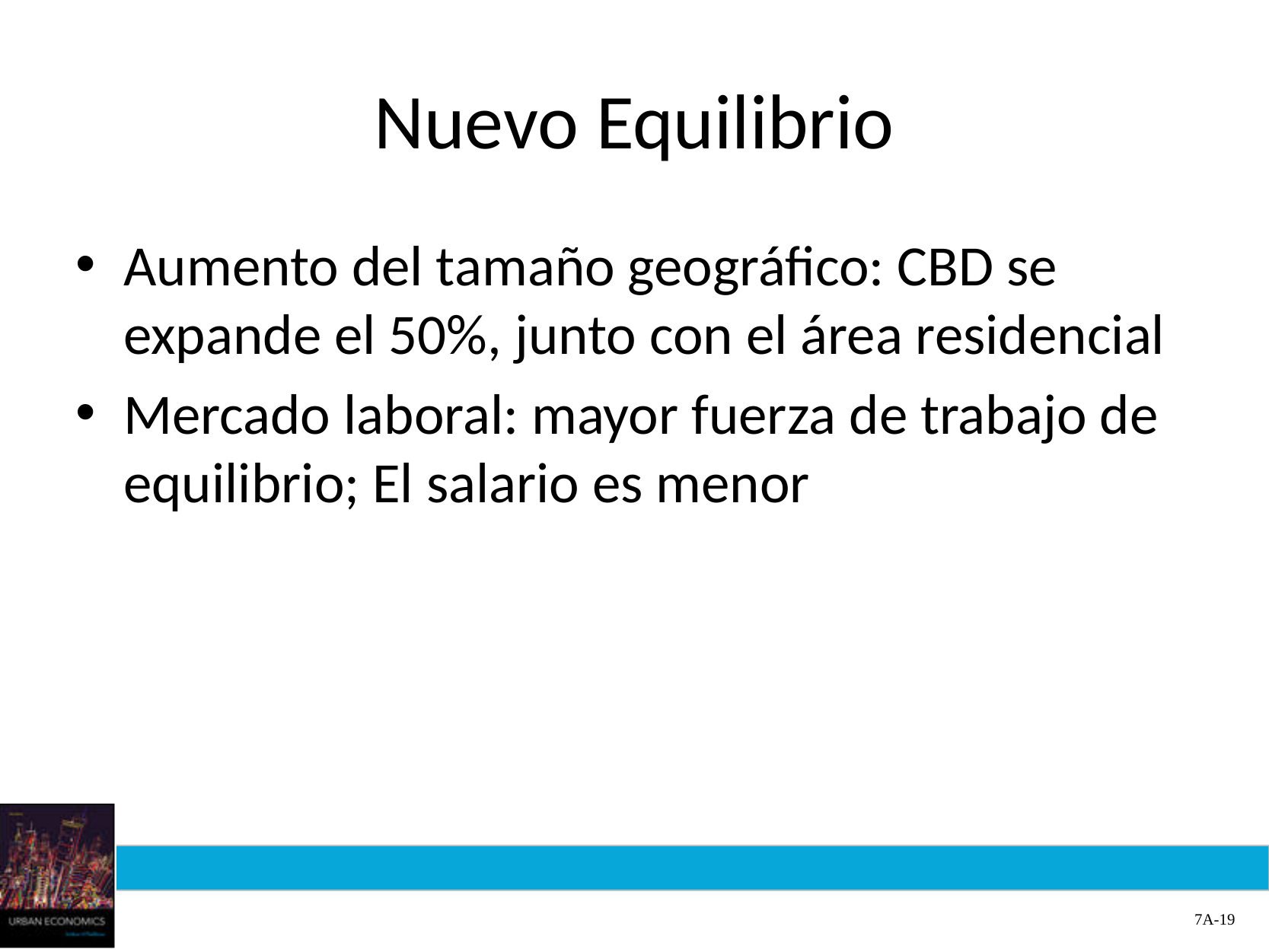

# Nuevo Equilibrio
Aumento del tamaño geográfico: CBD se expande el 50%, junto con el área residencial
Mercado laboral: mayor fuerza de trabajo de equilibrio; El salario es menor
7A-19